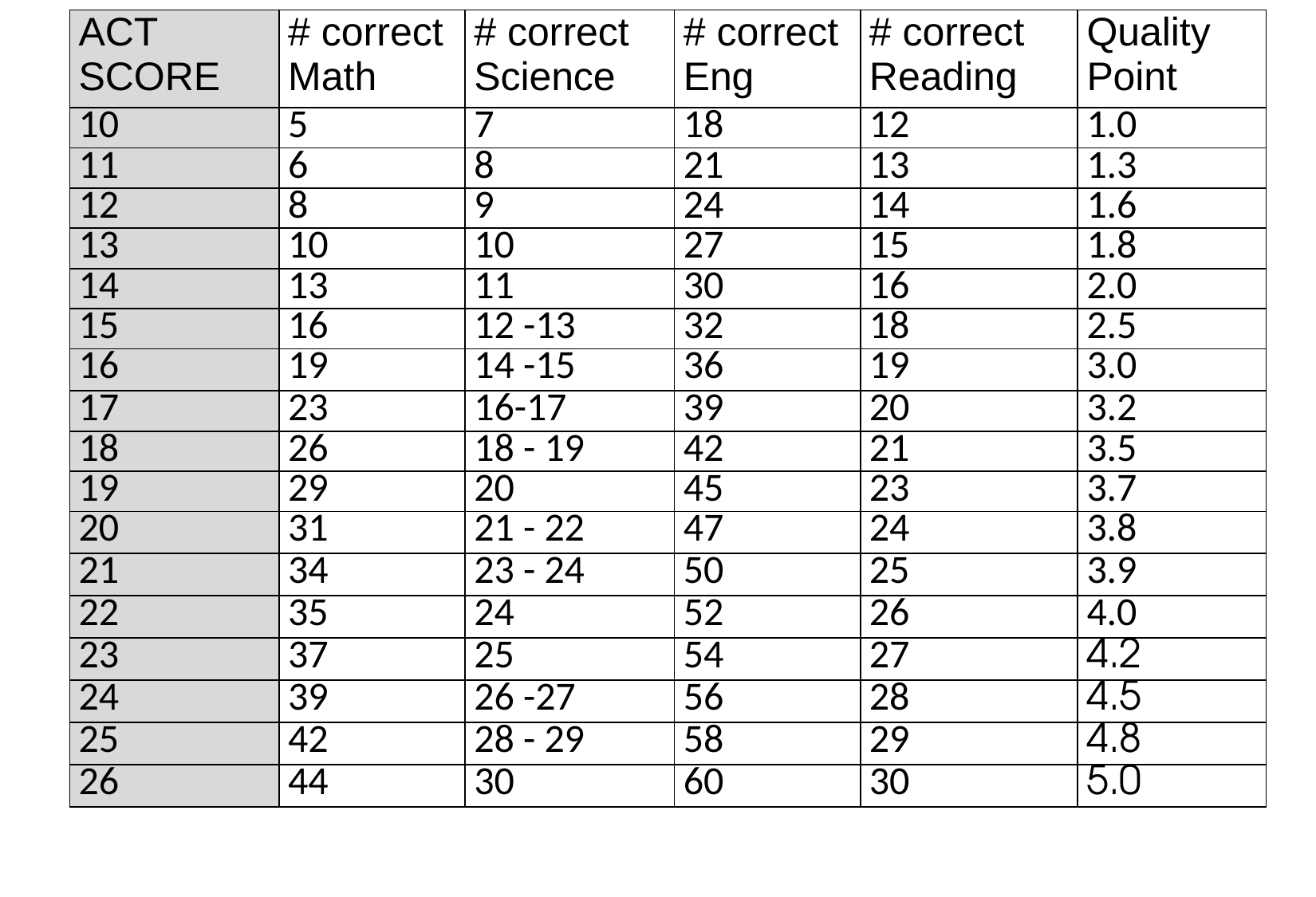

| ACT SCORE | # correct Math | # correct Science | # correct Eng | # correct Reading | Quality Point |
| --- | --- | --- | --- | --- | --- |
| 10 | 5 | 7 | 18 | 12 | 1.0 |
| 11 | 6 | 8 | 21 | 13 | 1.3 |
| 12 | 8 | 9 | 24 | 14 | 1.6 |
| 13 | 10 | 10 | 27 | 15 | 1.8 |
| 14 | 13 | 11 | 30 | 16 | 2.0 |
| 15 | 16 | 12 -13 | 32 | 18 | 2.5 |
| 16 | 19 | 14 -15 | 36 | 19 | 3.0 |
| 17 | 23 | 16-17 | 39 | 20 | 3.2 |
| 18 | 26 | 18 - 19 | 42 | 21 | 3.5 |
| 19 | 29 | 20 | 45 | 23 | 3.7 |
| 20 | 31 | 21 - 22 | 47 | 24 | 3.8 |
| 21 | 34 | 23 - 24 | 50 | 25 | 3.9 |
| 22 | 35 | 24 | 52 | 26 | 4.0 |
| 23 | 37 | 25 | 54 | 27 | 4.2 |
| 24 | 39 | 26 -27 | 56 | 28 | 4.5 |
| 25 | 42 | 28 - 29 | 58 | 29 | 4.8 |
| 26 | 44 | 30 | 60 | 30 | 5.0 |